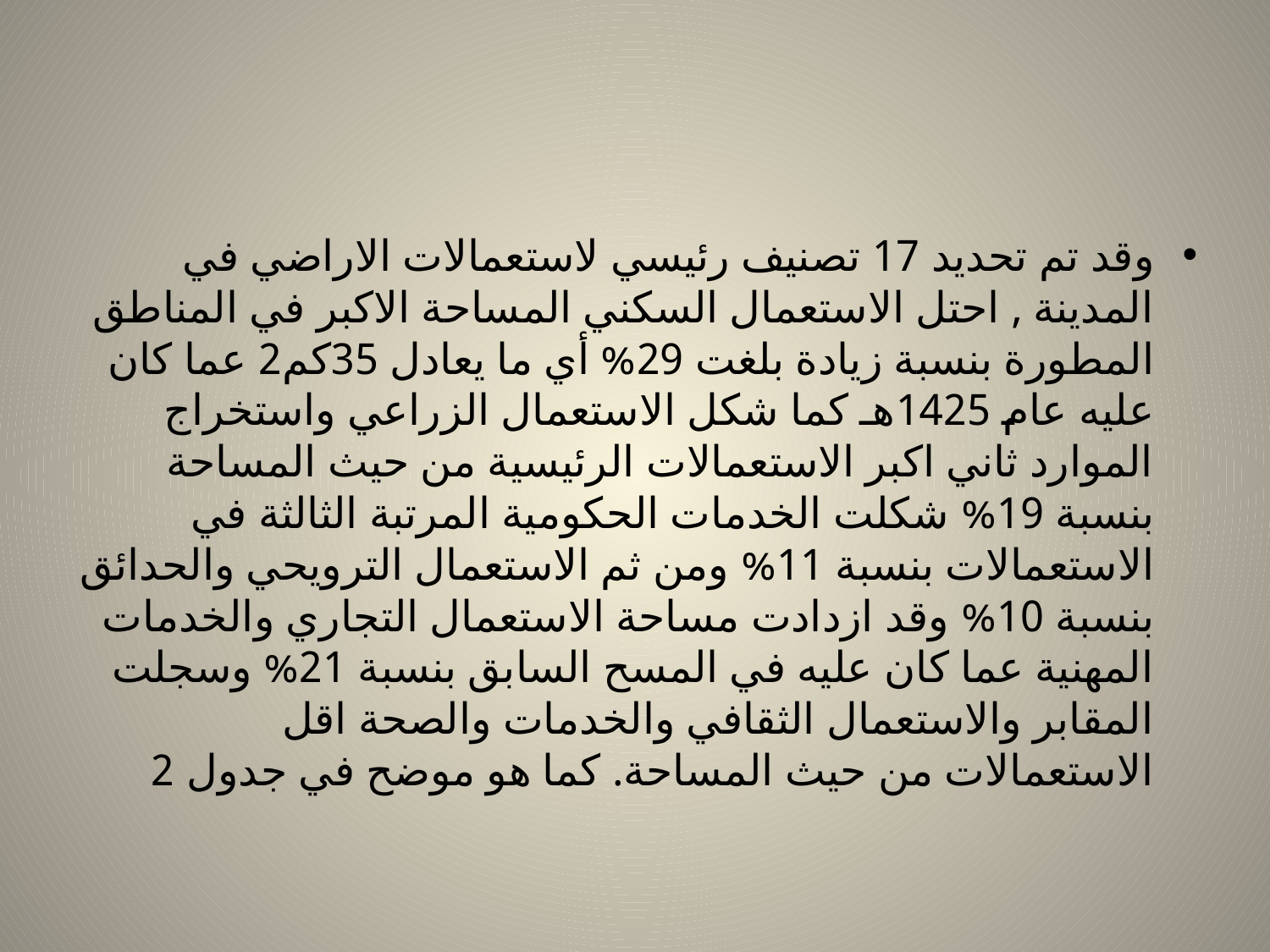

وقد تم تحديد 17 تصنيف رئيسي لاستعمالات الاراضي في المدينة , احتل الاستعمال السكني المساحة الاكبر في المناطق المطورة بنسبة زيادة بلغت 29% أي ما يعادل 35كم2 عما كان عليه عام 1425هـ كما شكل الاستعمال الزراعي واستخراج الموارد ثاني اكبر الاستعمالات الرئيسية من حيث المساحة بنسبة 19% شكلت الخدمات الحكومية المرتبة الثالثة في الاستعمالات بنسبة 11% ومن ثم الاستعمال الترويحي والحدائق بنسبة 10% وقد ازدادت مساحة الاستعمال التجاري والخدمات المهنية عما كان عليه في المسح السابق بنسبة 21% وسجلت المقابر والاستعمال الثقافي والخدمات والصحة اقل الاستعمالات من حيث المساحة. كما هو موضح في جدول 2